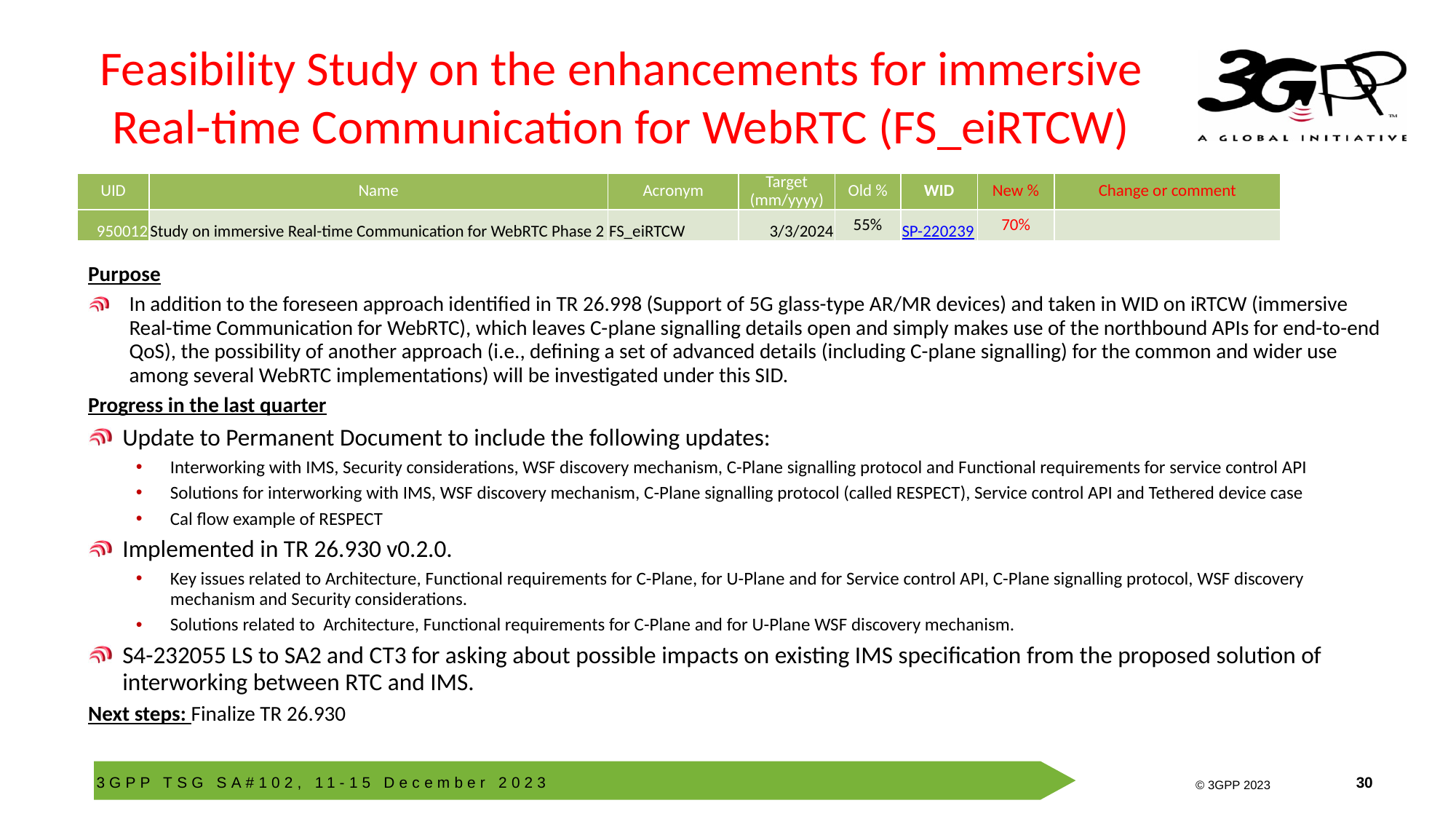

# Feasibility Study on the enhancements for immersive Real-time Communication for WebRTC (FS_eiRTCW)
| UID | Name | Acronym | Target (mm/yyyy) | Old % | WID | New % | Change or comment |
| --- | --- | --- | --- | --- | --- | --- | --- |
| 950012 | Study on immersive Real-time Communication for WebRTC Phase 2 | FS\_eiRTCW | 3/3/2024 | 55% | SP-220239 | 70% |  |
Purpose
In addition to the foreseen approach identified in TR 26.998 (Support of 5G glass-type AR/MR devices) and taken in WID on iRTCW (immersive Real-time Communication for WebRTC), which leaves C-plane signalling details open and simply makes use of the northbound APIs for end-to-end QoS), the possibility of another approach (i.e., defining a set of advanced details (including C-plane signalling) for the common and wider use among several WebRTC implementations) will be investigated under this SID.
Progress in the last quarter
Update to Permanent Document to include the following updates:
Interworking with IMS, Security considerations, WSF discovery mechanism, C-Plane signalling protocol and Functional requirements for service control API
Solutions for interworking with IMS, WSF discovery mechanism, C-Plane signalling protocol (called RESPECT), Service control API and Tethered device case
Cal flow example of RESPECT
Implemented in TR 26.930 v0.2.0.
Key issues related to Architecture, Functional requirements for C-Plane, for U-Plane and for Service control API, C-Plane signalling protocol, WSF discovery mechanism and Security considerations.
Solutions related to  Architecture, Functional requirements for C-Plane and for U-Plane WSF discovery mechanism.
S4-232055 LS to SA2 and CT3 for asking about possible impacts on existing IMS specification from the proposed solution of interworking between RTC and IMS.
Next steps: Finalize TR 26.930